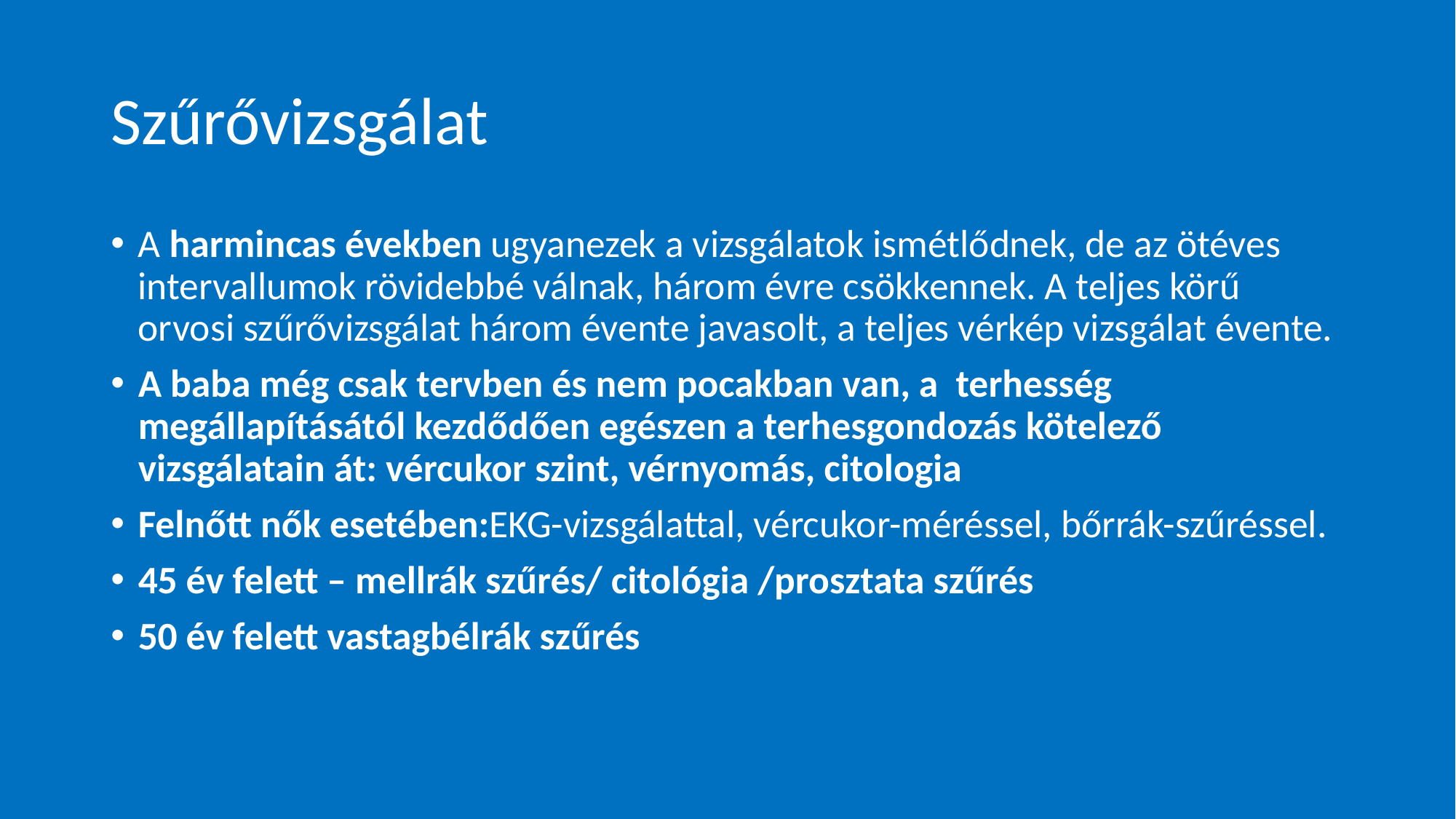

# Szűrővizsgálat
A harmincas években ugyanezek a vizsgálatok ismétlődnek, de az ötéves intervallumok rövidebbé válnak, három évre csökkennek. A teljes körű orvosi szűrővizsgálat három évente javasolt, a teljes vérkép vizsgálat évente.
A baba még csak tervben és nem pocakban van, a  terhesség megállapításától kezdődően egészen a terhesgondozás kötelező vizsgálatain át: vércukor szint, vérnyomás, citologia
Felnőtt nők esetében:EKG-vizsgálattal, vércukor-méréssel, bőrrák-szűréssel.
45 év felett – mellrák szűrés/ citológia /prosztata szűrés
50 év felett vastagbélrák szűrés